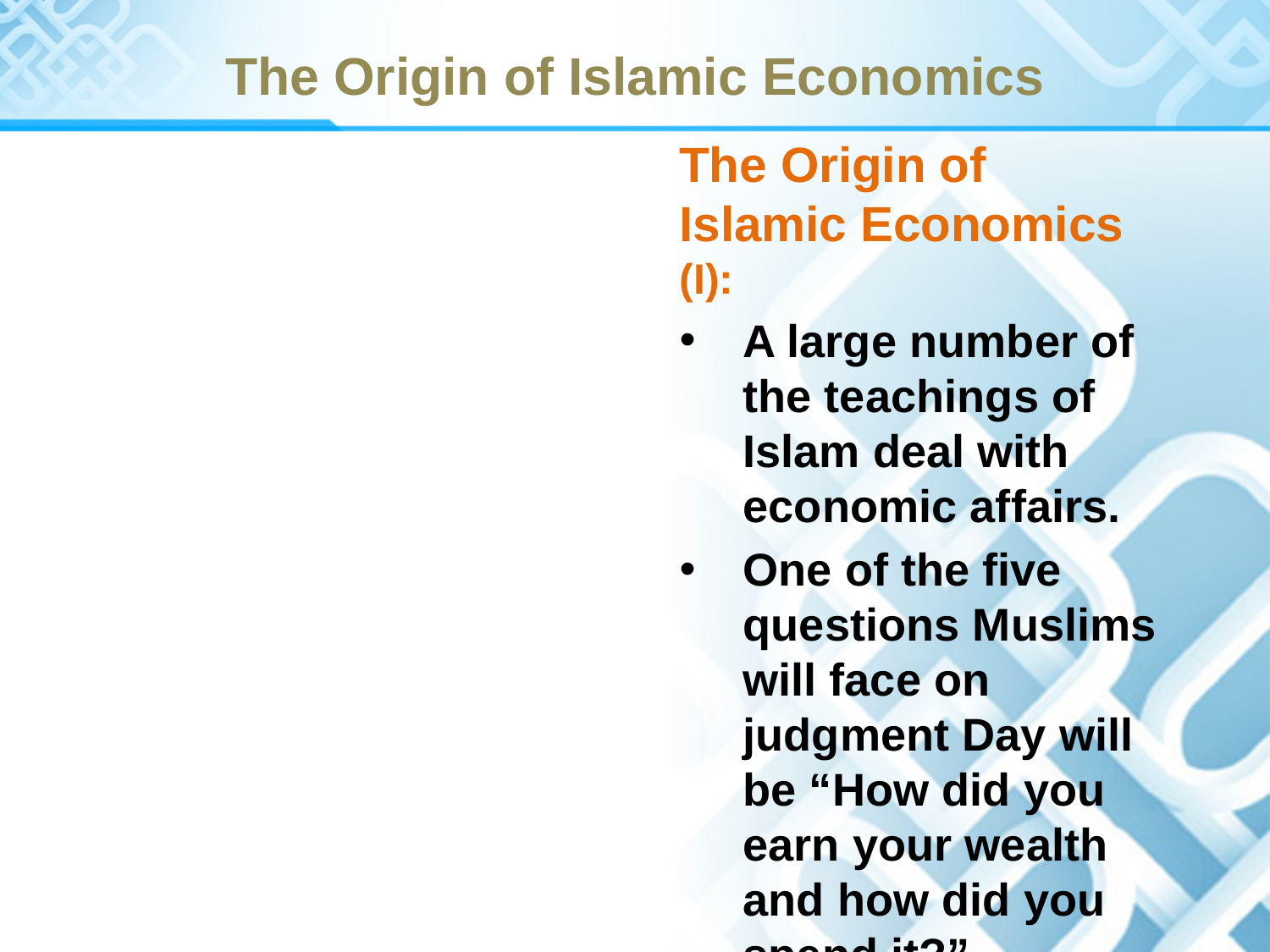

The Origin of Islamic Economics
The Origin of Islamic Economics (I):
A large number of the teachings of Islam deal with economic affairs.
One of the five questions Muslims will face on judgment Day will be “How did you earn your wealth and how did you spend it?”